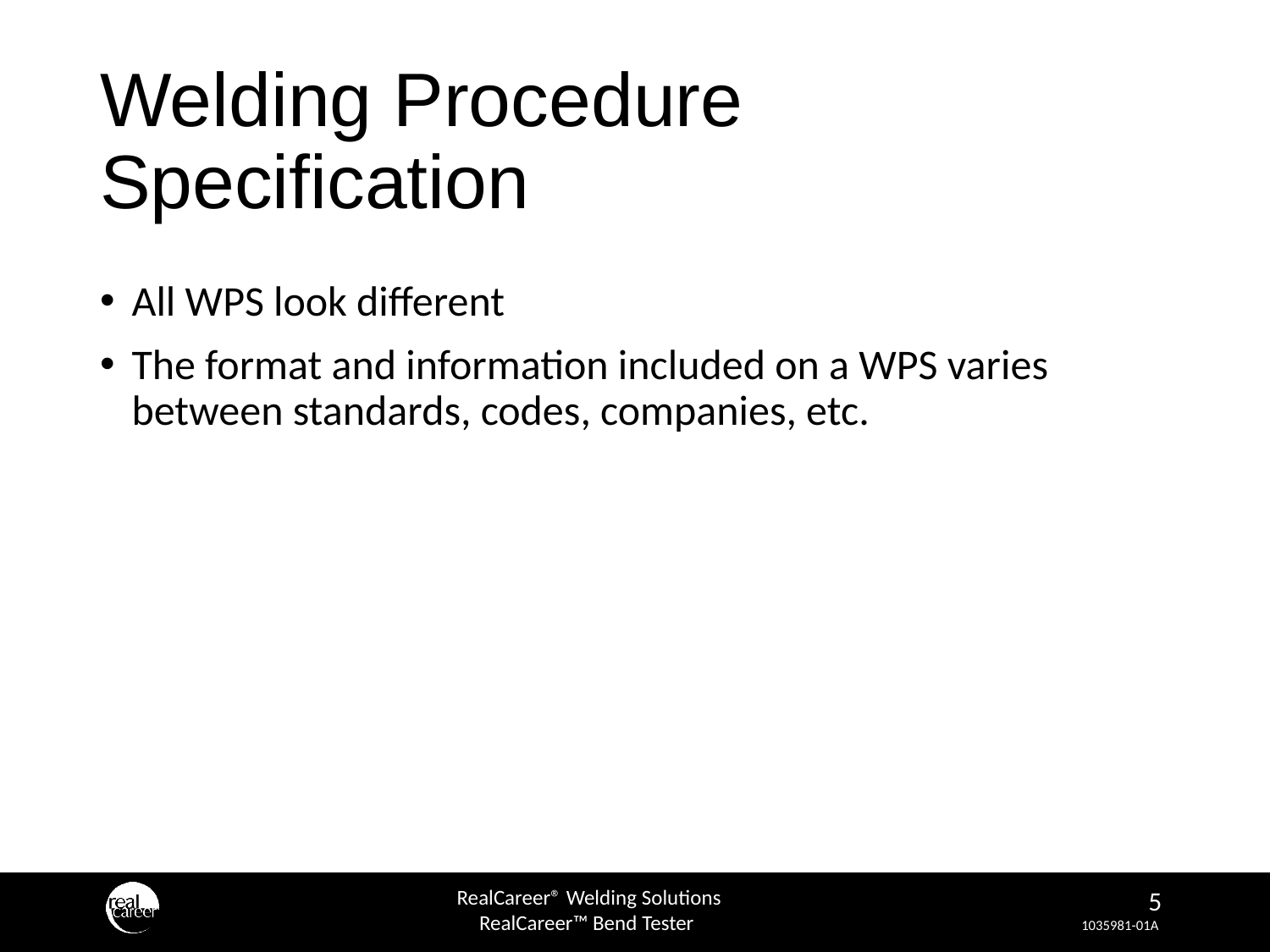

# Welding Procedure Specification
All WPS look different
The format and information included on a WPS varies between standards, codes, companies, etc.